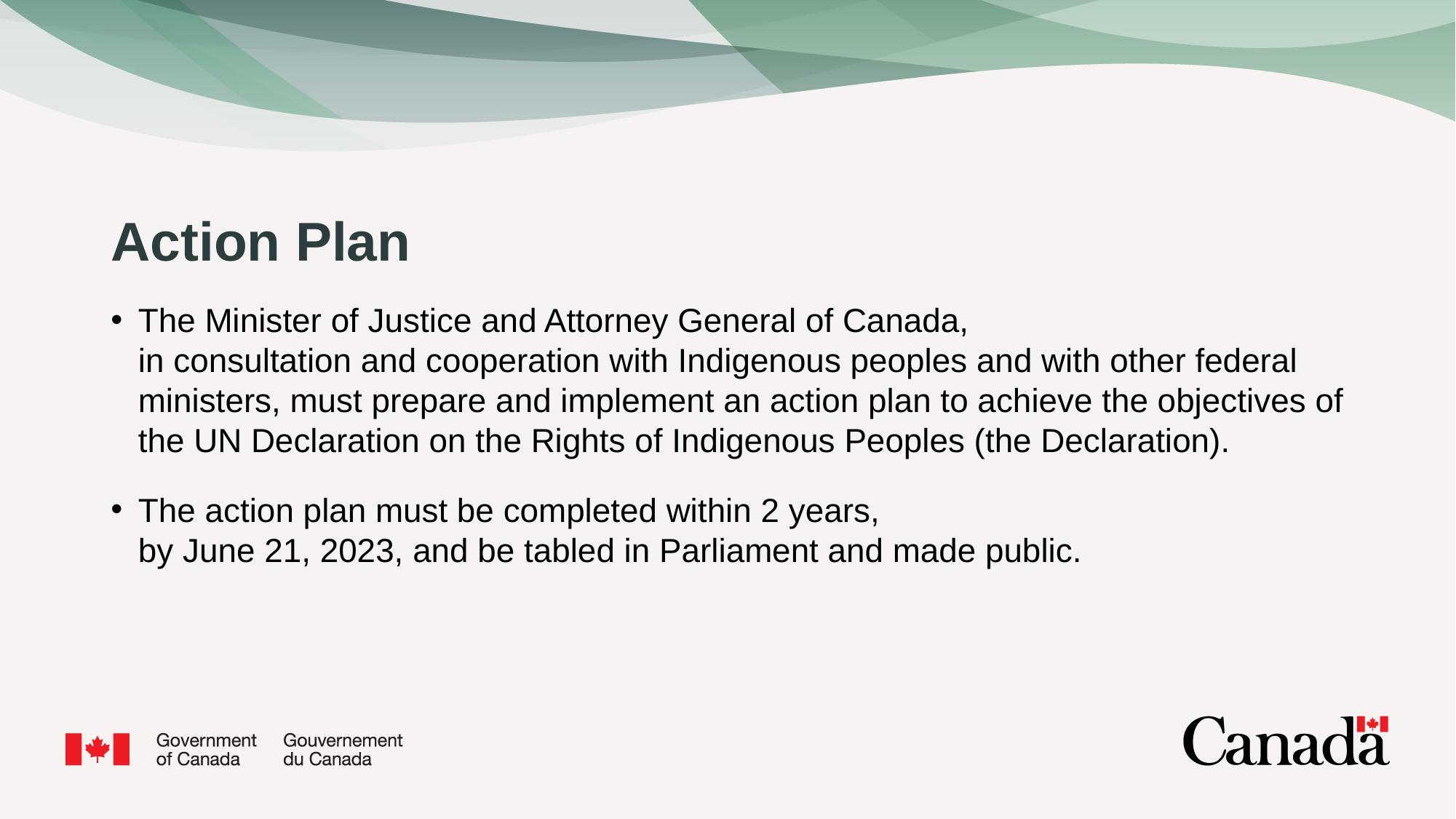

# Action Plan
The Minister of Justice and Attorney General of Canada,
in consultation and cooperation with Indigenous peoples and with other federal ministers, must prepare and implement an action plan to achieve the objectives of the UN Declaration on the Rights of Indigenous Peoples (the Declaration).
The action plan must be completed within 2 years,
by June 21, 2023, and be tabled in Parliament and made public.